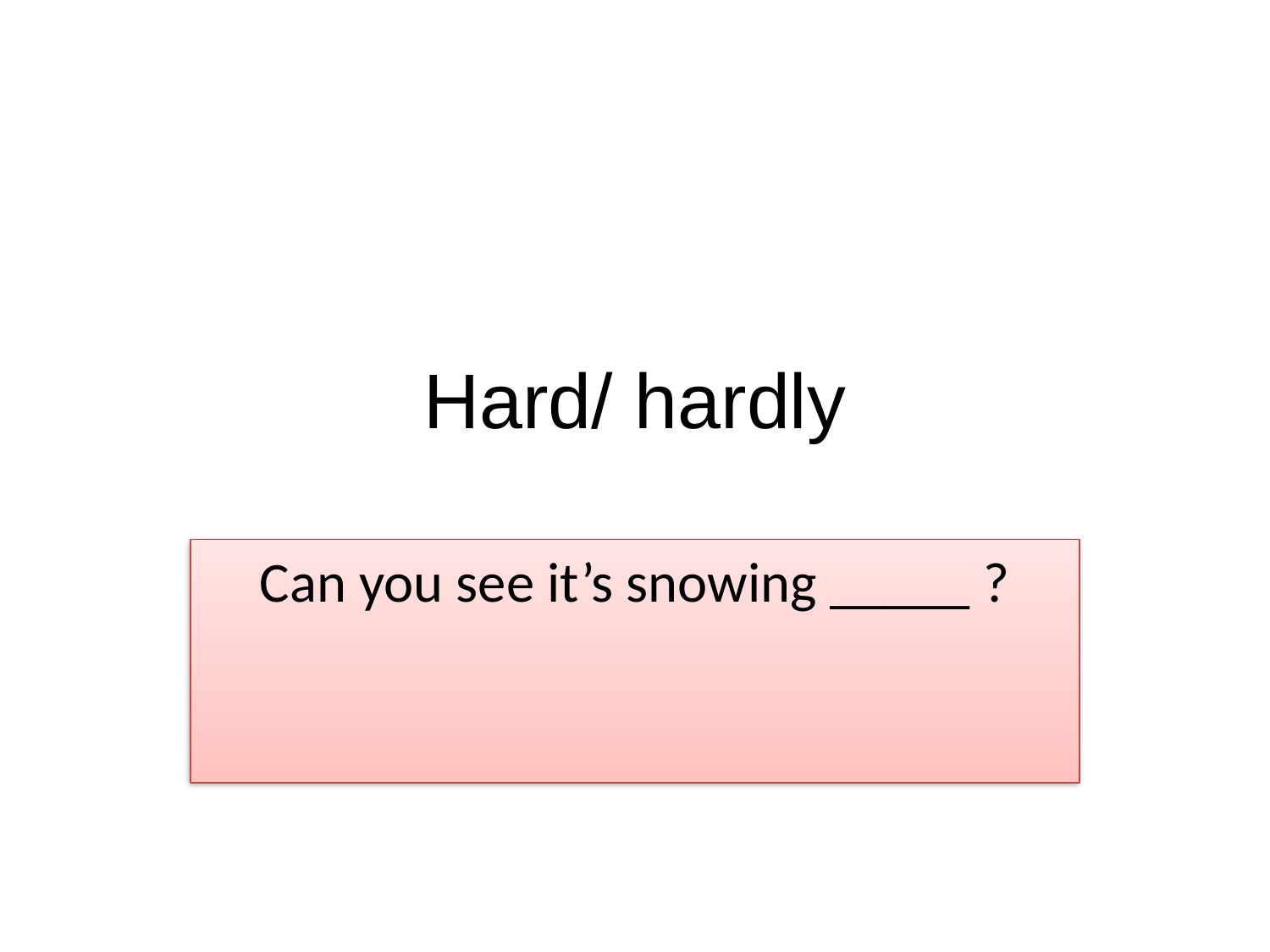

# Hard/ hardly
Can you see it’s snowing _____ ?